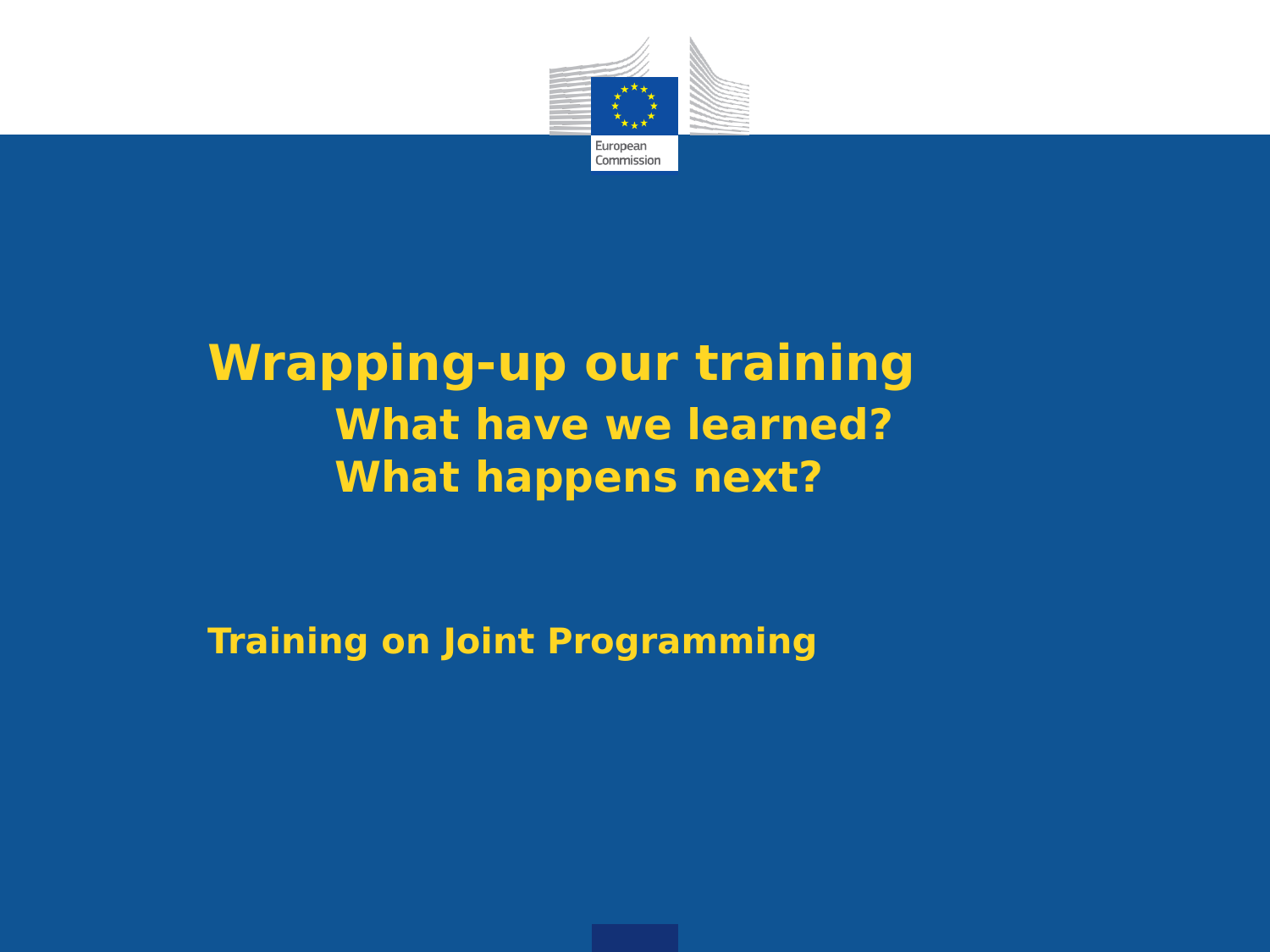

# Wrapping-up our training What have we learned? What happens next? Training on Joint Programming